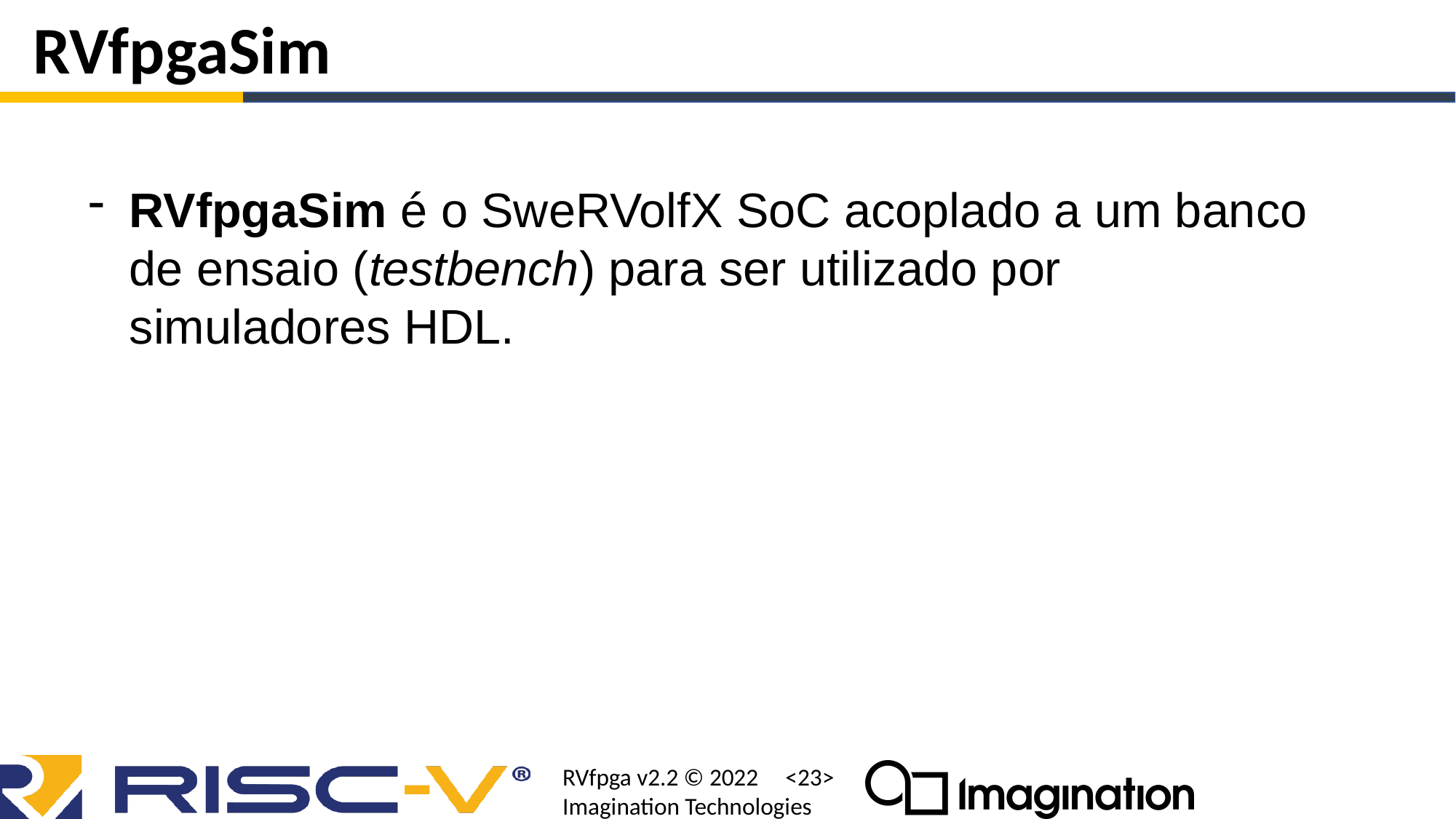

# RVfpgaSim
RVfpgaSim é o SweRVolfX SoC acoplado a um banco de ensaio (testbench) para ser utilizado por simuladores HDL.